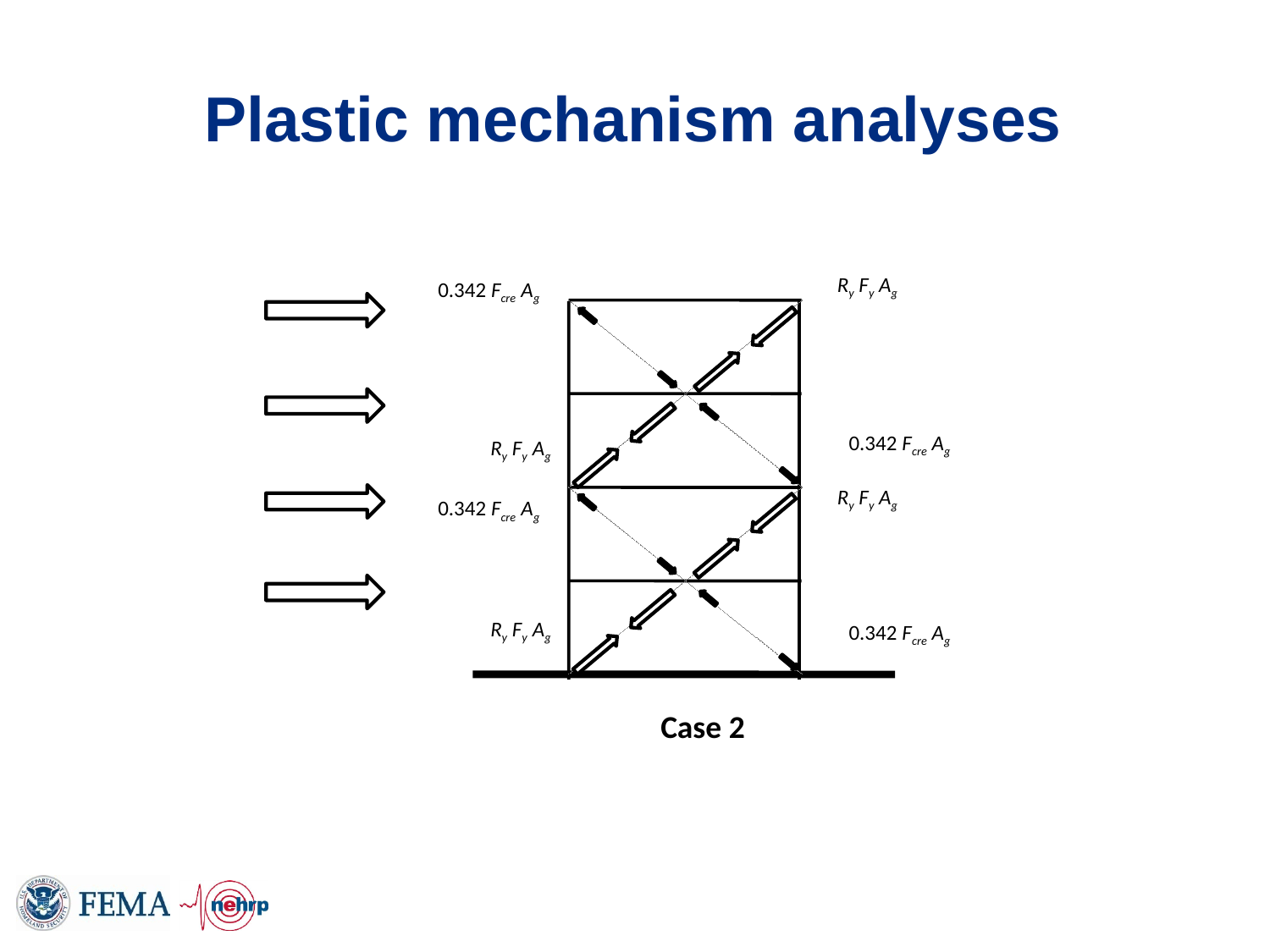

# Plastic mechanism analyses

Ry Fy Ag
0.342 Fcre Ag

0.342 Fcre Ag
Ry Fy Ag

Ry Fy Ag

0.342 Fcre Ag

Ry Fy Ag
0.342 Fcre Ag

Case 2